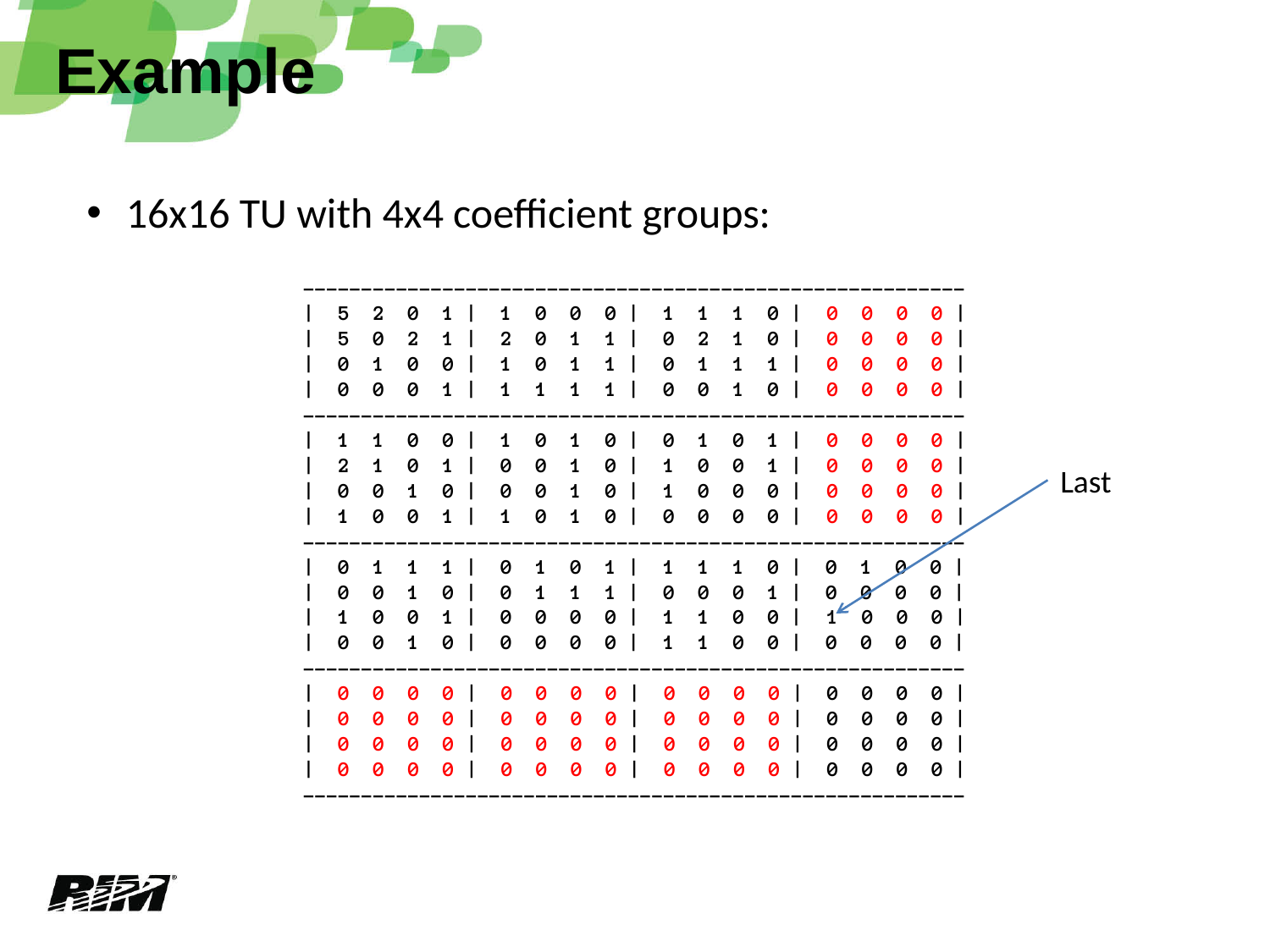

# Example
 16x16 TU with 4x4 coefficient groups:
 ---------------------------------------------------------
 |  5  2  0  1 |  1  0  0  0 |  1  1  1  0 |  0  0  0  0 |
 |  5  0  2  1 |  2  0  1  1 |  0  2  1  0 |  0  0  0  0 |
 |  0  1  0  0 |  1  0  1  1 |  0  1  1  1 |  0  0  0  0 |
 |  0  0  0  1 |  1  1  1  1 |  0  0  1  0 |  0  0  0  0 |
 ---------------------------------------------------------
 |  1  1  0  0 |  1  0  1  0 |  0  1  0  1 |  0  0  0  0 |
 |  2  1  0  1 |  0  0  1  0 |  1  0  0  1 |  0  0  0  0 |
 |  0  0  1  0 |  0  0  1  0 |  1  0  0  0 |  0  0  0  0 |
 |  1  0  0  1 |  1  0  1  0 |  0  0  0  0 |  0  0  0  0 |
 ---------------------------------------------------------
 |  0  1  1  1 |  0  1  0  1 |  1  1  1  0 |  0  1  0  0 |
 |  0  0  1  0 |  0  1  1  1 |  0  0  0  1 |  0  0  0  0 |
 |  1  0  0  1 |  0  0  0  0 |  1  1  0  0 |  1  0  0  0 |
 |  0  0  1  0 |  0  0  0  0 |  1  1  0  0 |  0  0  0  0 |
 ---------------------------------------------------------
 |  0  0  0  0 |  0  0  0  0 |  0  0  0  0 |  0  0  0  0 |
 |  0  0  0  0 |  0  0  0  0 |  0  0  0  0 |  0  0  0  0 |
 |  0  0  0  0 |  0  0  0  0 |  0  0  0  0 |  0  0  0  0 |
 |  0  0  0  0 |  0  0  0  0 |  0  0  0  0 |  0  0  0  0 |
 ---------------------------------------------------------
Last